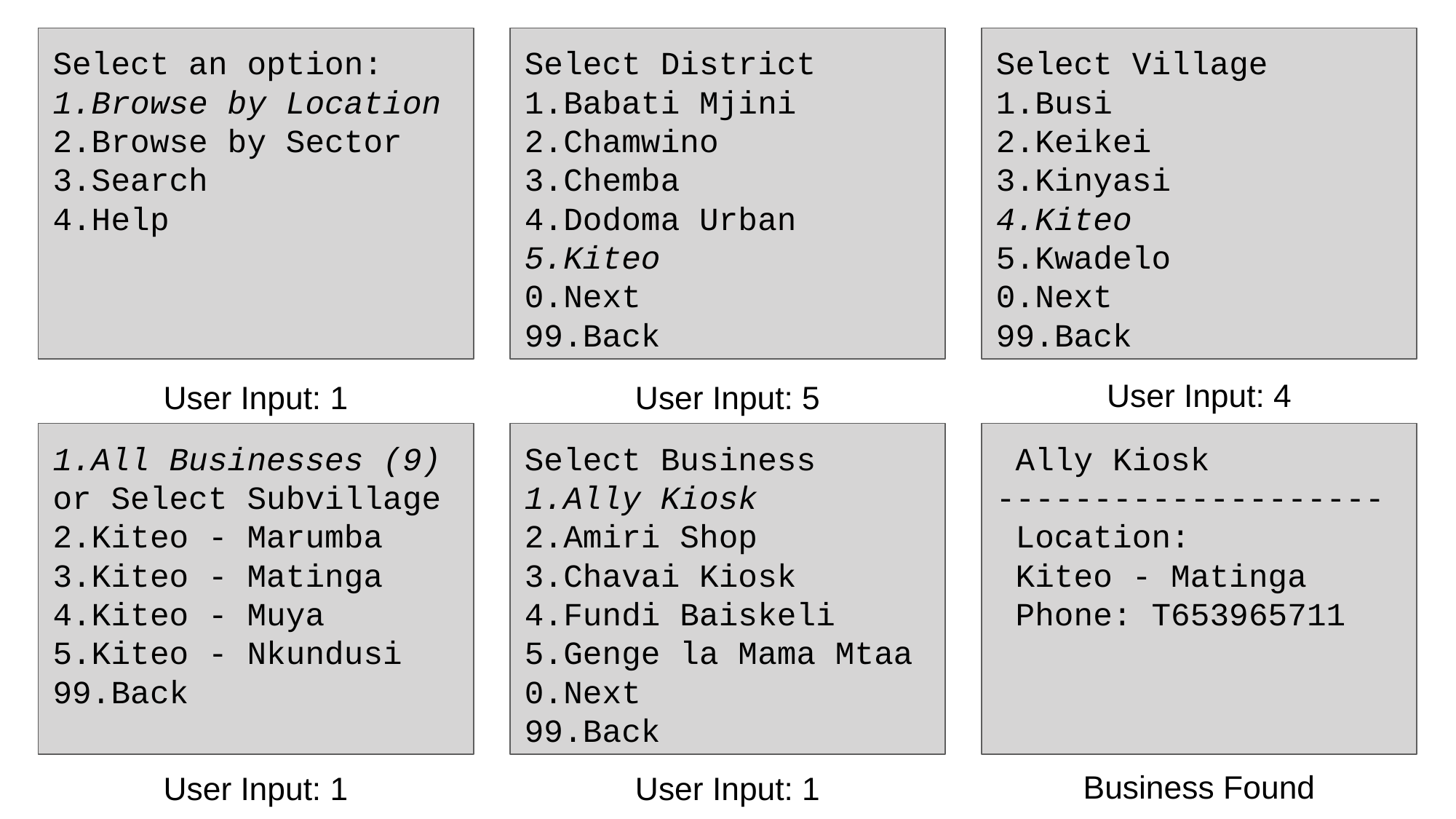

Select an option:
1.Browse by Location
2.Browse by Sector
3.Search
4.Help
Select District
1.Babati Mjini
2.Chamwino
3.Chemba
4.Dodoma Urban
5.Kiteo
0.Next
99.Back
Select Village
1.Busi
2.Keikei
3.Kinyasi
4.Kiteo
5.Kwadelo
0.Next
99.Back
User Input: 4
User Input: 1
User Input: 5
1.All Businesses (9)
or Select Subvillage
2.Kiteo - Marumba
3.Kiteo - Matinga
4.Kiteo - Muya
5.Kiteo - Nkundusi
99.Back
Select Business
1.Ally Kiosk
2.Amiri Shop
3.Chavai Kiosk
4.Fundi Baiskeli
5.Genge la Mama Mtaa
0.Next
99.Back
 Ally Kiosk
--------------------
 Location:
 Kiteo - Matinga
 Phone: T653965711

Business Found
User Input: 1
User Input: 1